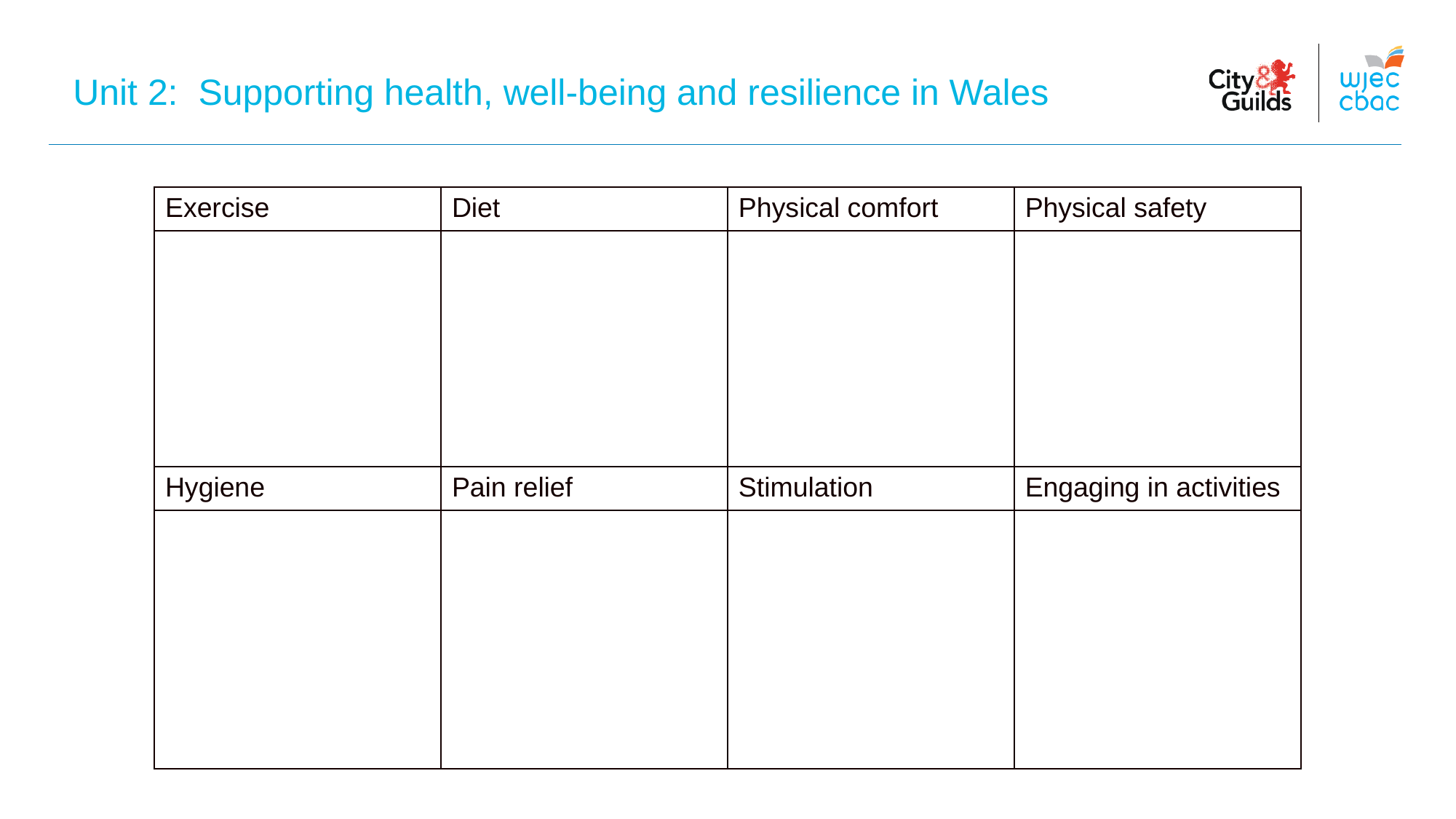

Unit 2:  Supporting health, well-being and resilience in Wales
| Exercise | Diet | Physical comfort | Physical safety |
| --- | --- | --- | --- |
|  |  |  |  |
| Hygiene | Pain relief | Stimulation | Engaging in activities |
|  |  |  |  |